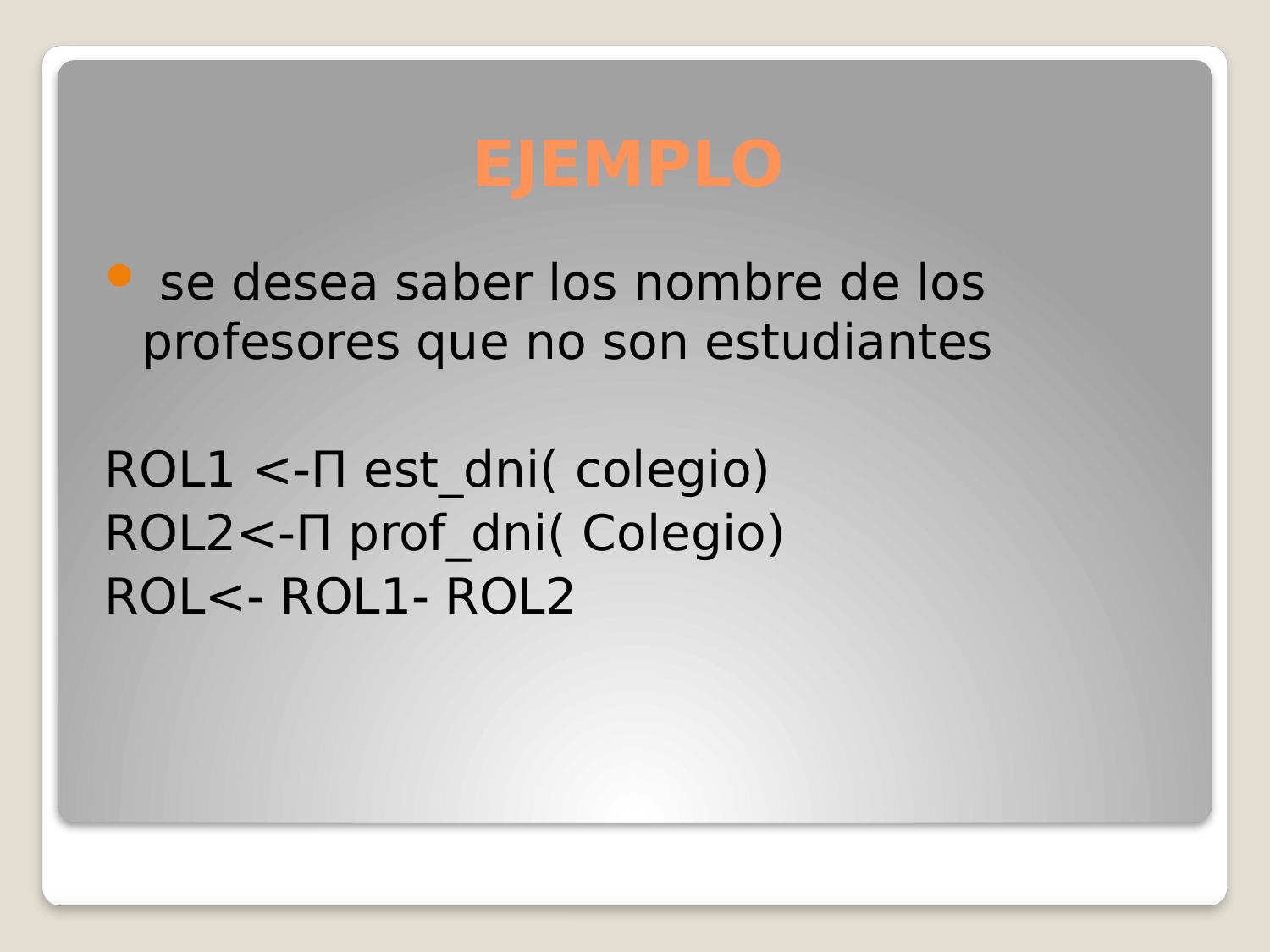

# EJEMPLO
 se desea saber los nombre de los profesores que no son estudiantes

ROL1 <-Π est_dni( colegio)
ROL2<-Π prof_dni( Colegio)
ROL<- ROL1- ROL2